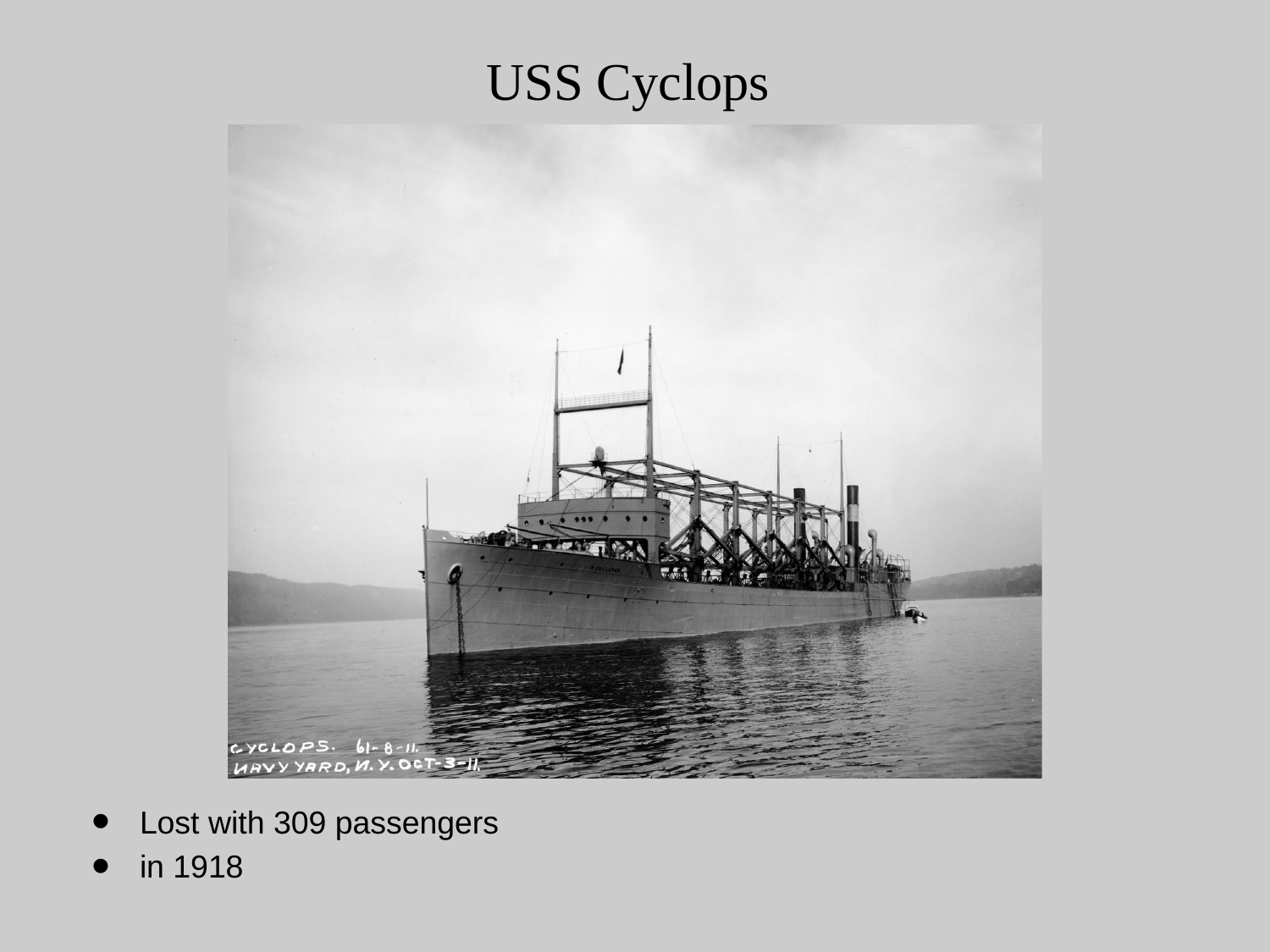

USS Cyclops

Lost with 309 passengers
in 1918